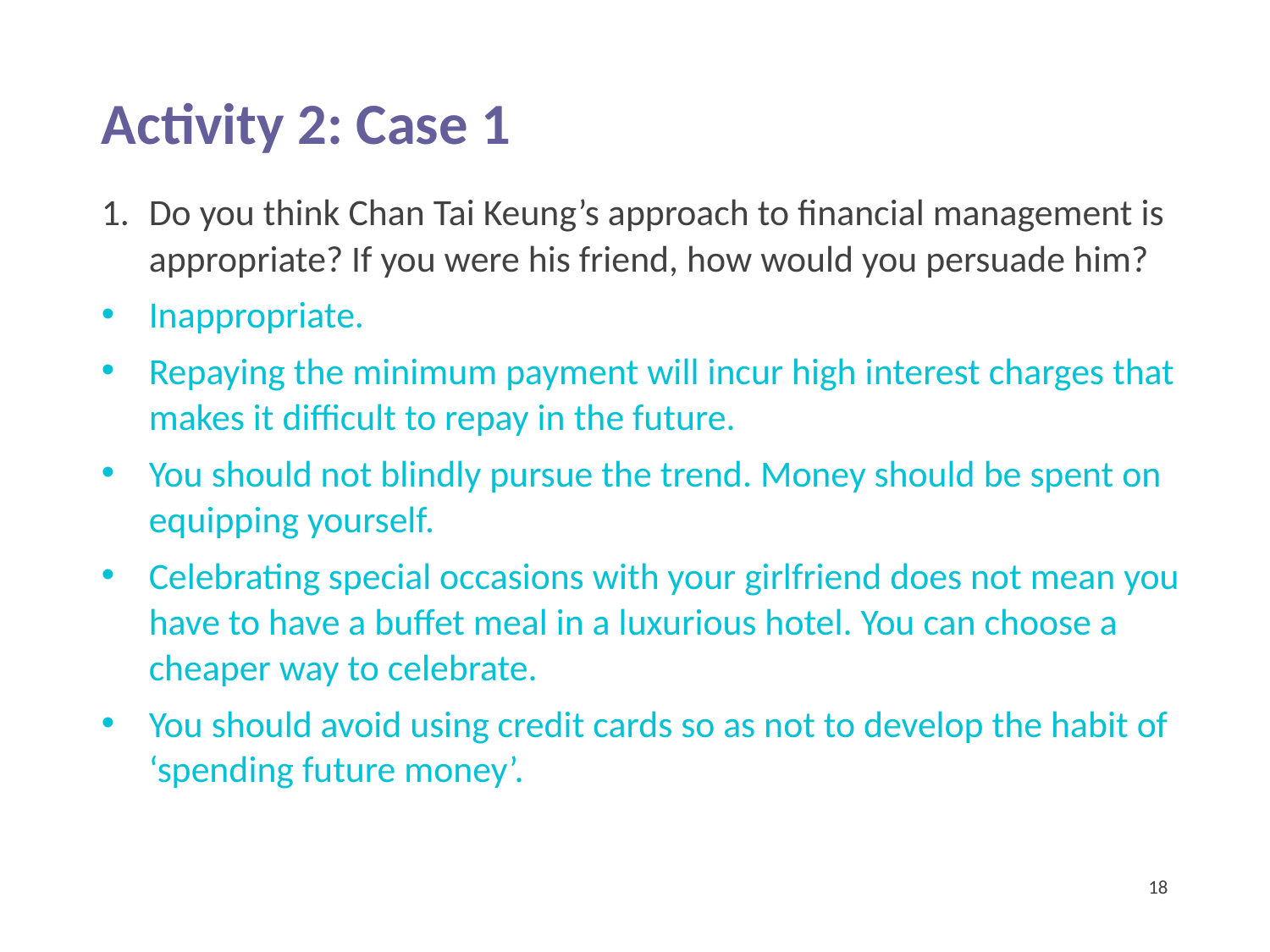

Activity 2: Case 1
Do you think Chan Tai Keung’s approach to financial management is appropriate? If you were his friend, how would you persuade him?
Inappropriate.
Repaying the minimum payment will incur high interest charges that makes it difficult to repay in the future.
You should not blindly pursue the trend. Money should be spent on equipping yourself.
Celebrating special occasions with your girlfriend does not mean you have to have a buffet meal in a luxurious hotel. You can choose a cheaper way to celebrate.
You should avoid using credit cards so as not to develop the habit of  ‘spending future money’.
18